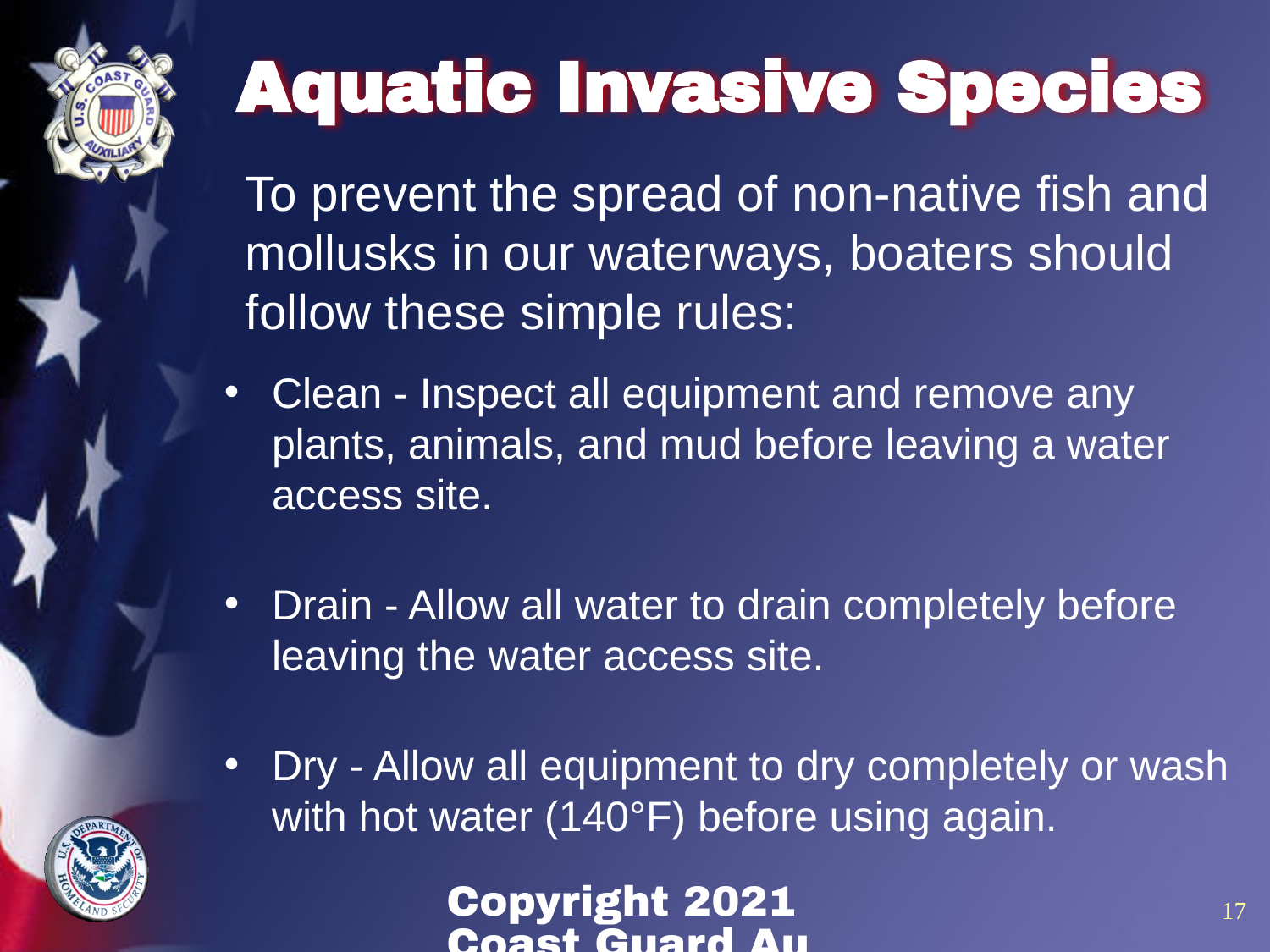

# Aquatic Invasive Species
To prevent the spread of non-native fish and mollusks in our waterways, boaters should follow these simple rules:
Clean - Inspect all equipment and remove any plants, animals, and mud before leaving a water access site.
Drain - Allow all water to drain completely before leaving the water access site.
Dry - Allow all equipment to dry completely or wash with hot water (140°F) before using again.
Copyright 2021 Coast Guard Auxiliary Association
 17